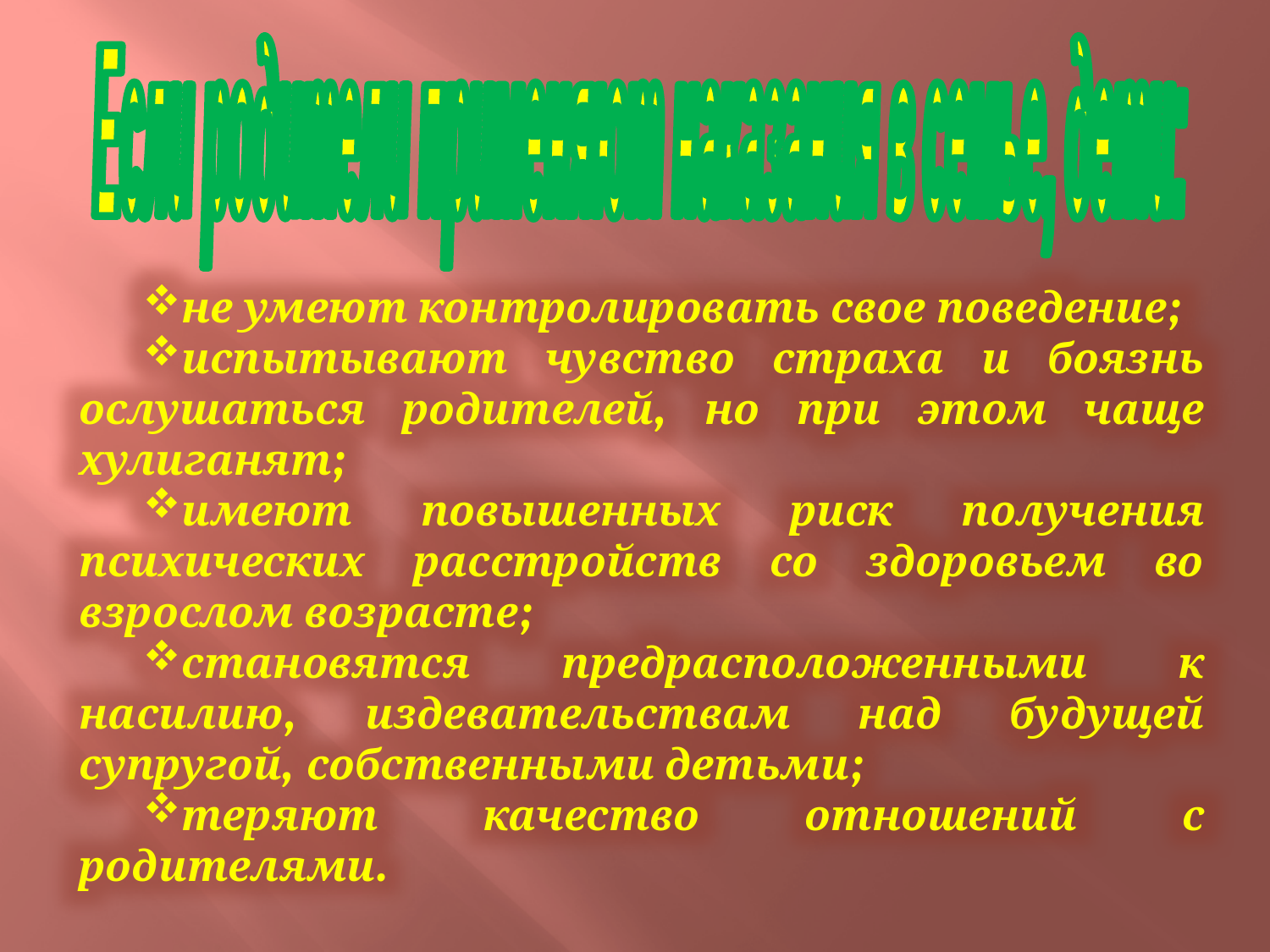

Если родители применяют наказания в семье, дети:
не умеют контролировать свое поведение;
испытывают чувство страха и боязнь ослушаться родителей, но при этом чаще хулиганят;
имеют повышенных риск получения психических расстройств со здоровьем во взрослом возрасте;
становятся предрасположенными к насилию, издевательствам над будущей супругой, собственными детьми;
теряют качество отношений с родителями.